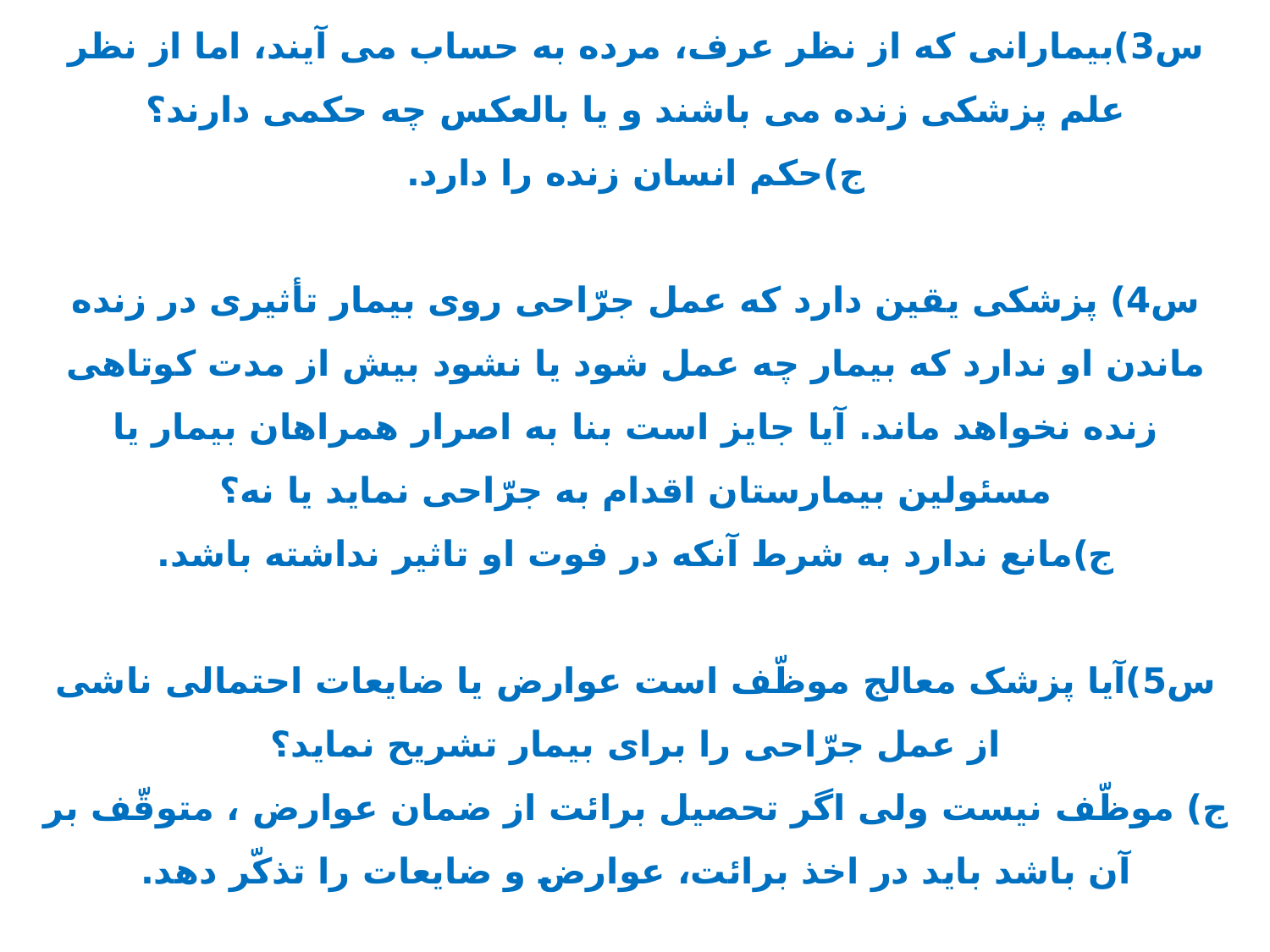

س3)بیمارانی که از نظر عرف، مرده به حساب می آیند، اما از نظر علم پزشکی زنده می باشند و یا بالعکس چه حکمی دارند؟
ج)حکم انسان زنده را دارد.

س4) پزشکی یقین دارد که عمل جرّاحی روی بیمار تأثیری در زنده ماندن او ندارد که بیمار چه عمل شود یا نشود بیش از مدت کوتاهی زنده نخواهد ماند. آیا جایز است بنا به اصرار همراهان بیمار یا مسئولین بیمارستان اقدام به جرّاحی نماید یا نه؟
ج)مانع ندارد به شرط آنکه در فوت او تاثیر نداشته باشد.

س5)آیا پزشک معالج موظّف است عوارض یا ضایعات احتمالی ناشی از عمل جرّاحی را برای بیمار تشریح نماید؟
ج) موظّف نیست ولی اگر تحصیل برائت از ضمان عوارض ، متوقّف بر آن باشد باید در اخذ برائت، عوارض و ضایعات را تذکّر دهد.